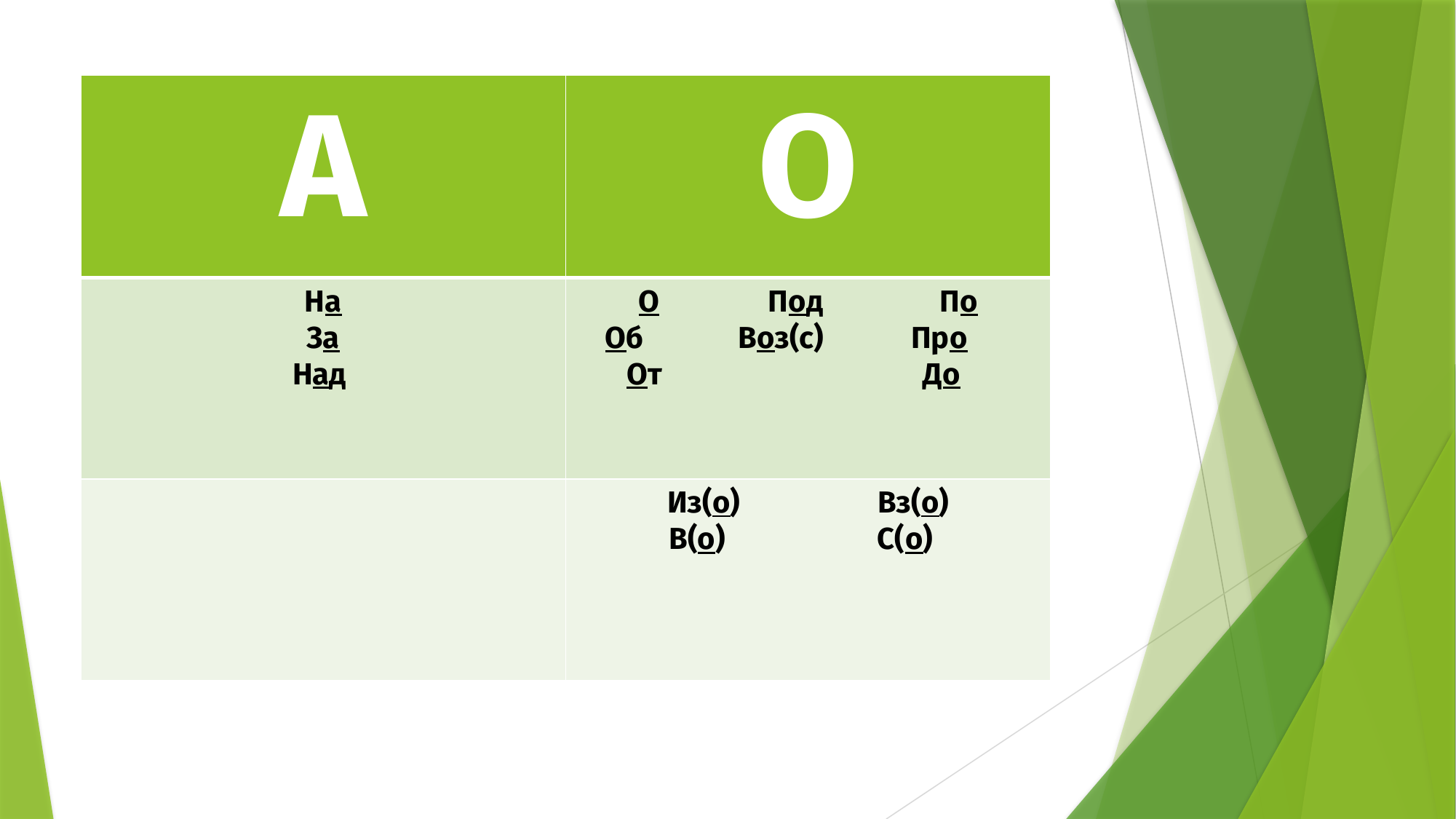

| А | О |
| --- | --- |
| На За Над | О Под По Об Воз(с) Про От До |
|  | Из(о) Вз(о) В(о) С(о) |